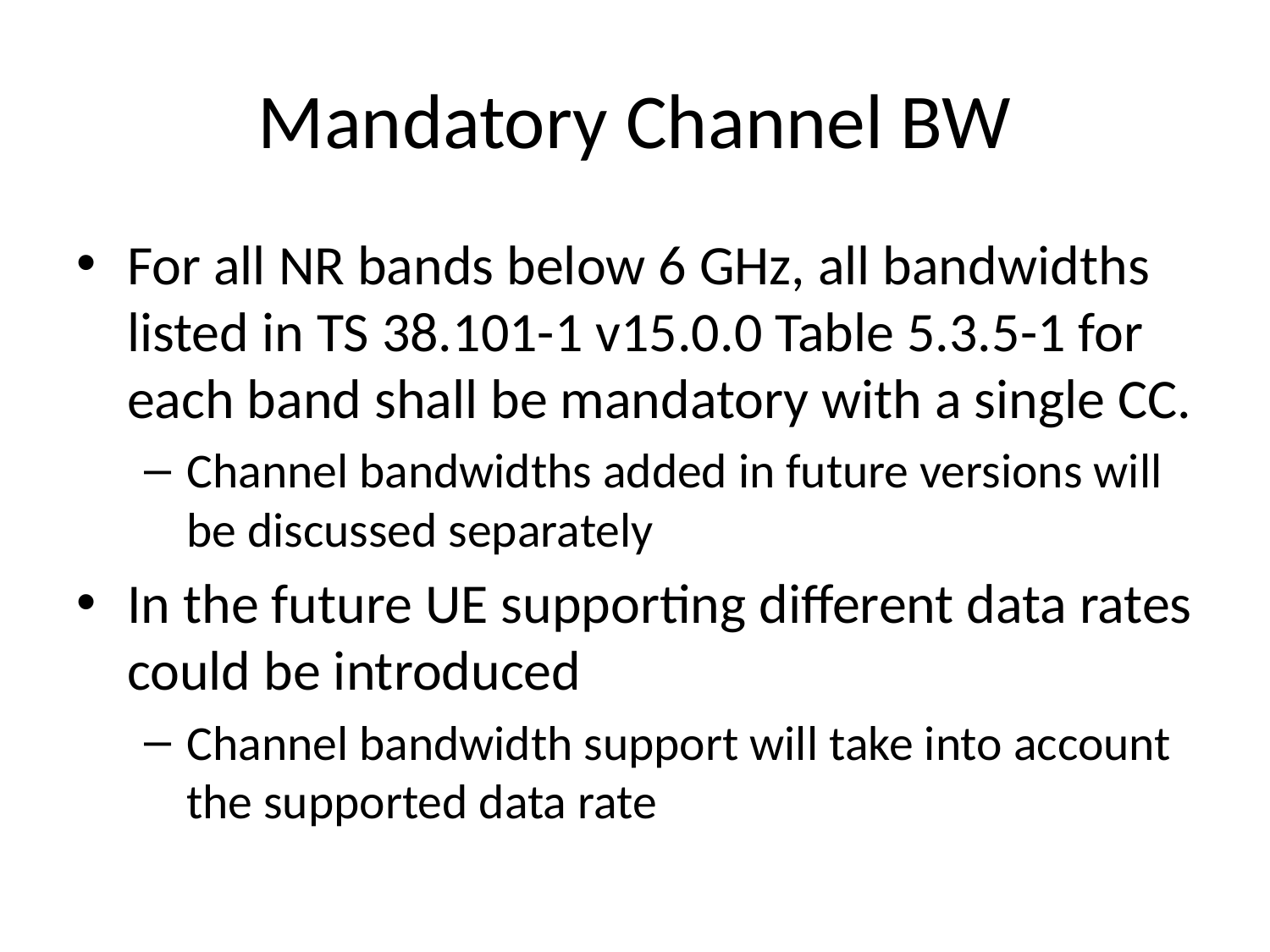

# Mandatory Channel BW
For all NR bands below 6 GHz, all bandwidths listed in TS 38.101-1 v15.0.0 Table 5.3.5-1 for each band shall be mandatory with a single CC.
Channel bandwidths added in future versions will be discussed separately
In the future UE supporting different data rates could be introduced
Channel bandwidth support will take into account the supported data rate